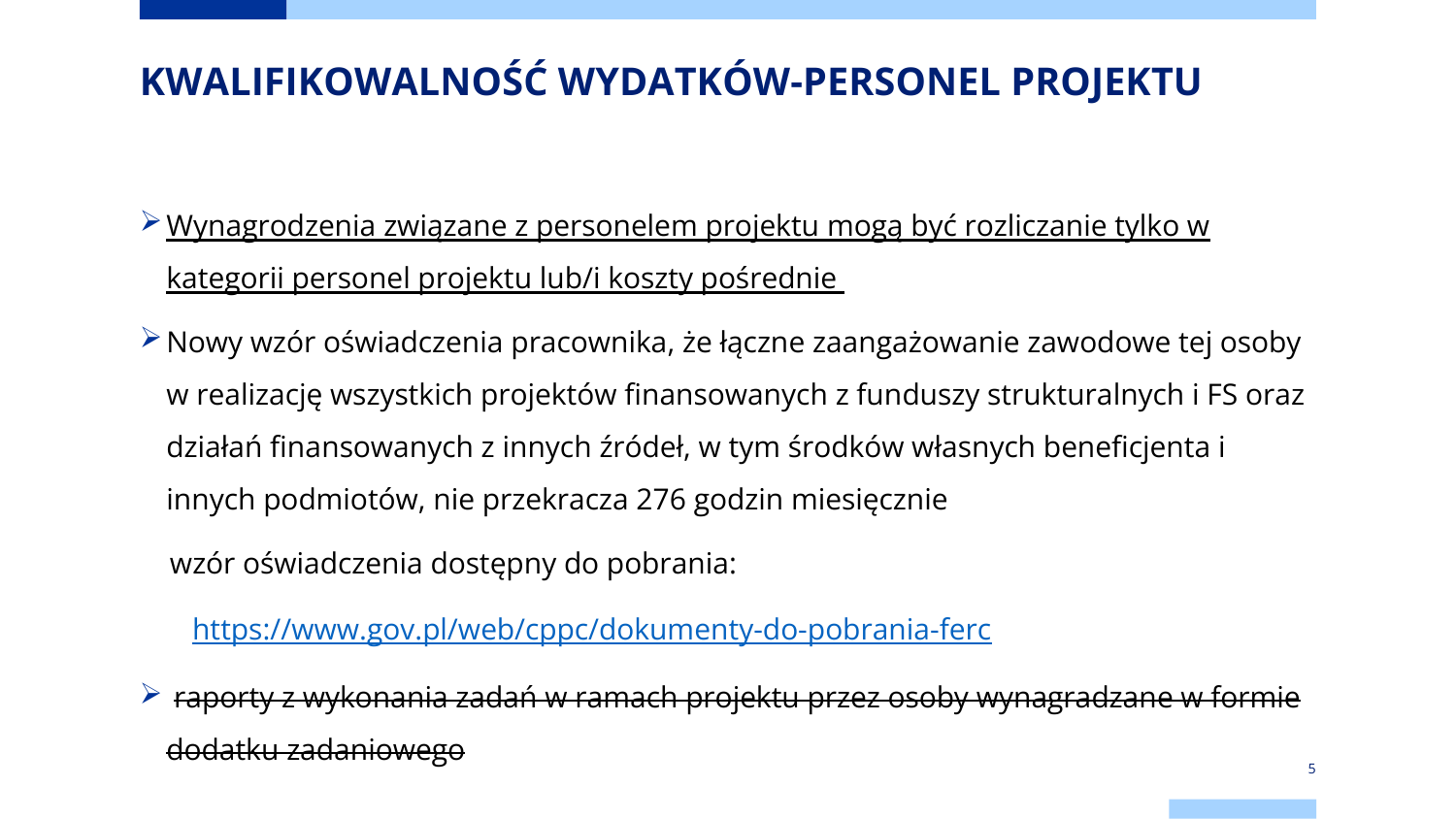

# KWALIFIKOWALNOŚĆ WYDATKÓW-PERSONEL PROJEKTU

Wynagrodzenia związane z personelem projektu mogą być rozliczanie tylko w kategorii personel projektu lub/i koszty pośrednie
Nowy wzór oświadczenia pracownika, że łączne zaangażowanie zawodowe tej osoby w realizację wszystkich projektów finansowanych z funduszy strukturalnych i FS oraz działań finansowanych z innych źródeł, w tym środków własnych beneficjenta i innych podmiotów, nie przekracza 276 godzin miesięcznie
    wzór oświadczenia dostępny do pobrania:
       https://www.gov.pl/web/cppc/dokumenty-do-pobrania-ferc
 raporty z wykonania zadań w ramach projektu przez osoby wynagradzane w formie dodatku zadaniowego

5